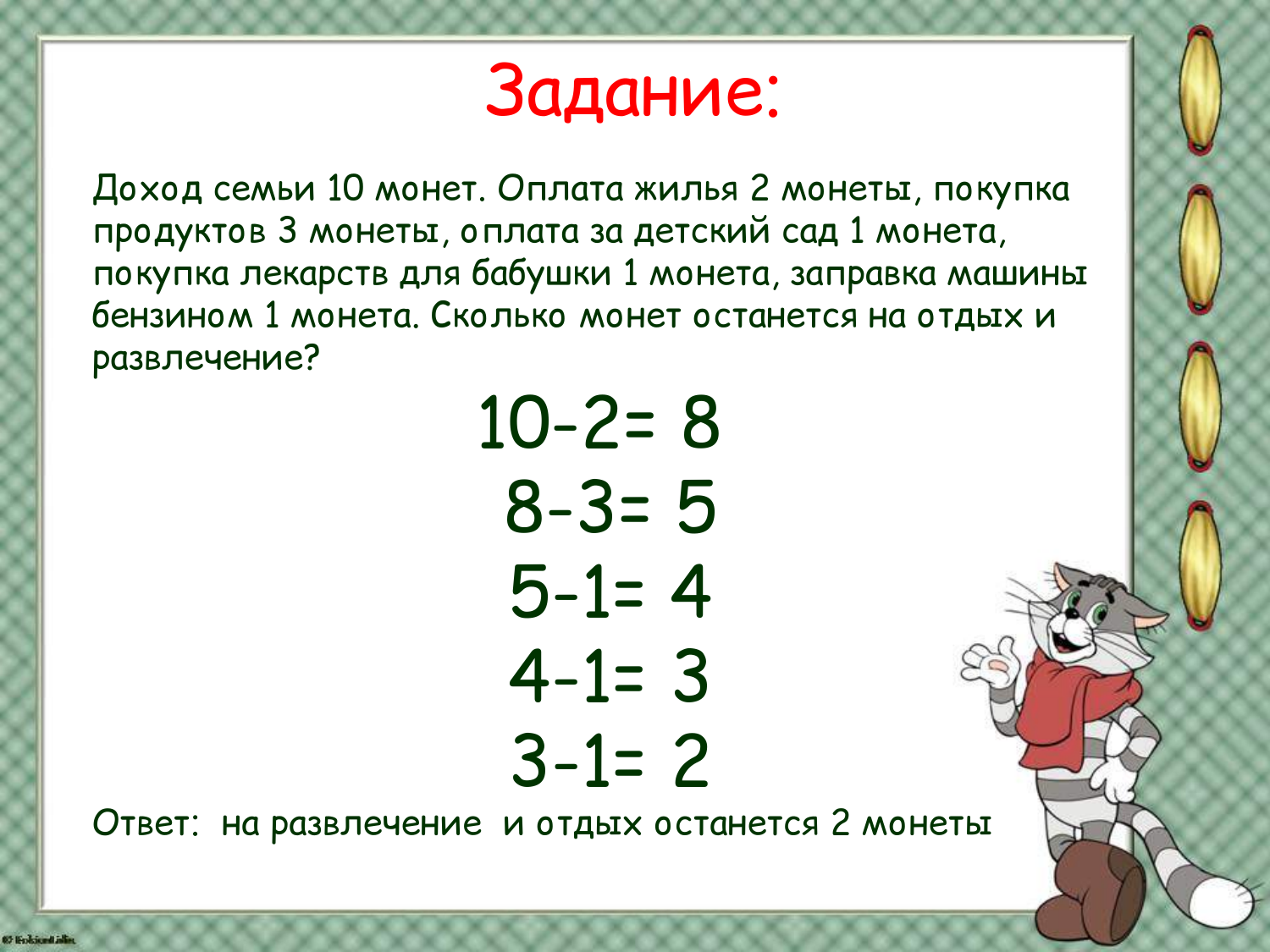

# Задание:
Доход семьи 10 монет. Оплата жилья 2 монеты, покупка продуктов 3 монеты, оплата за детский сад 1 монета, покупка лекарств для бабушки 1 монета, заправка машины бензином 1 монета. Сколько монет останется на отдых и развлечение?
10-2= 8
 8-3= 5
 5-1= 4
 4-1= 3
 3-1= 2
Ответ:  на развлечение  и отдых останется 2 монеты